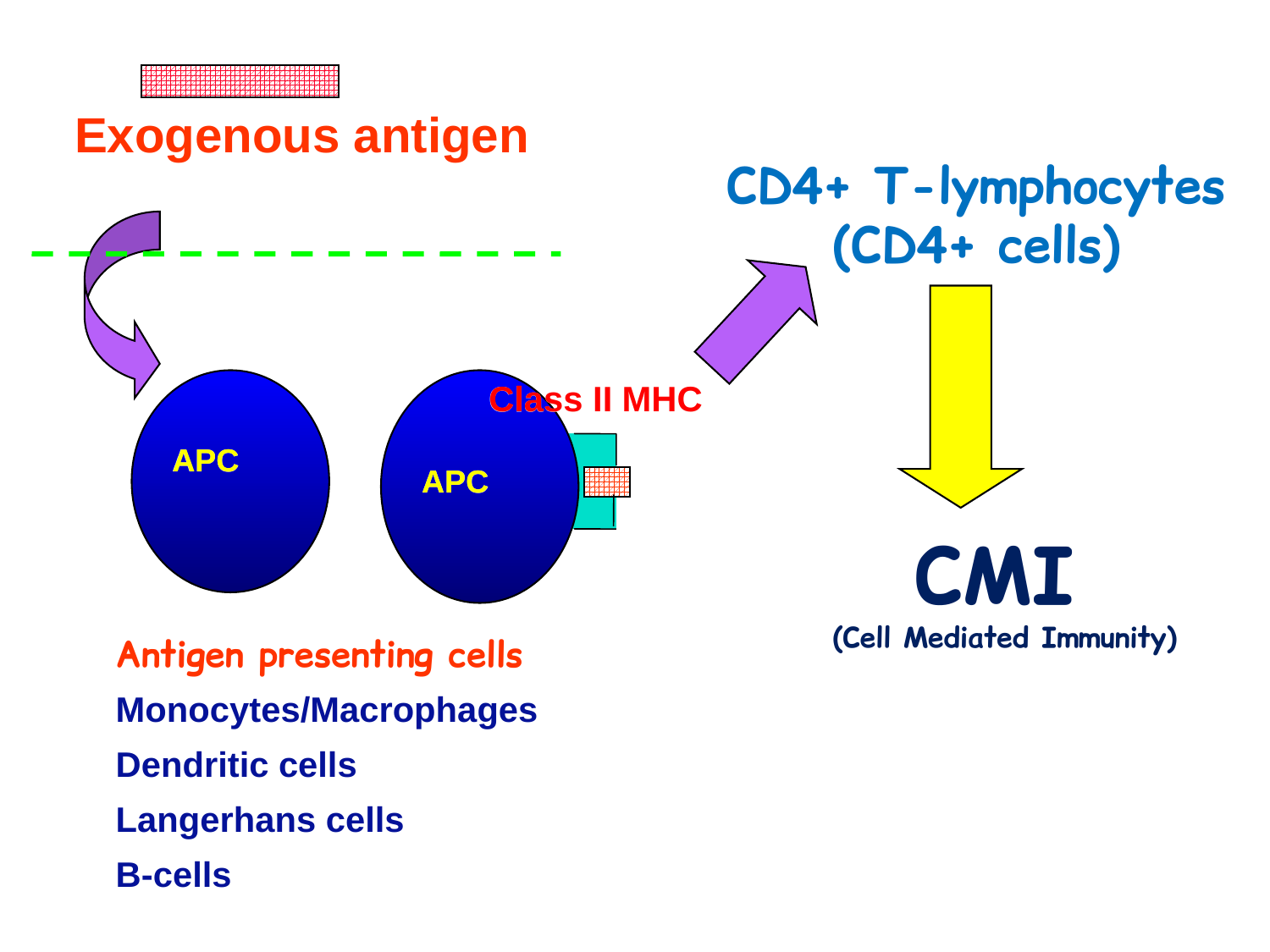

Exogenous antigen
CD4+ T-lymphocytes
(CD4+ cells)

   CMI
(Cell Mediated Immunity)

APC

Class II MHC

APC

Antigen presenting cells
Monocytes/Macrophages
Dendritic cells
Langerhans cells
B-cells